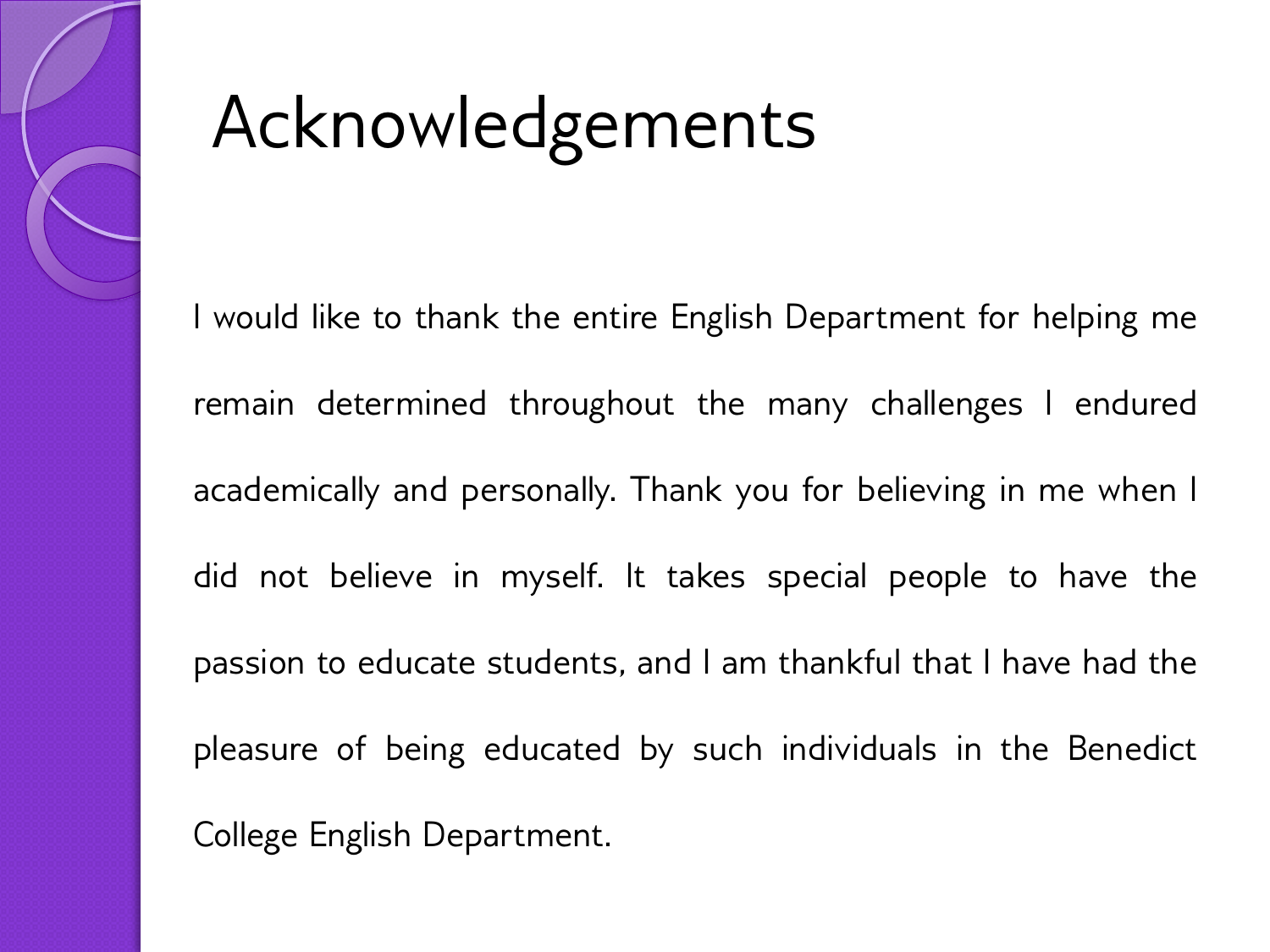

# Acknowledgements
I would like to thank the entire English Department for helping me remain determined throughout the many challenges I endured academically and personally. Thank you for believing in me when I did not believe in myself. It takes special people to have the passion to educate students, and I am thankful that I have had the pleasure of being educated by such individuals in the Benedict College English Department.